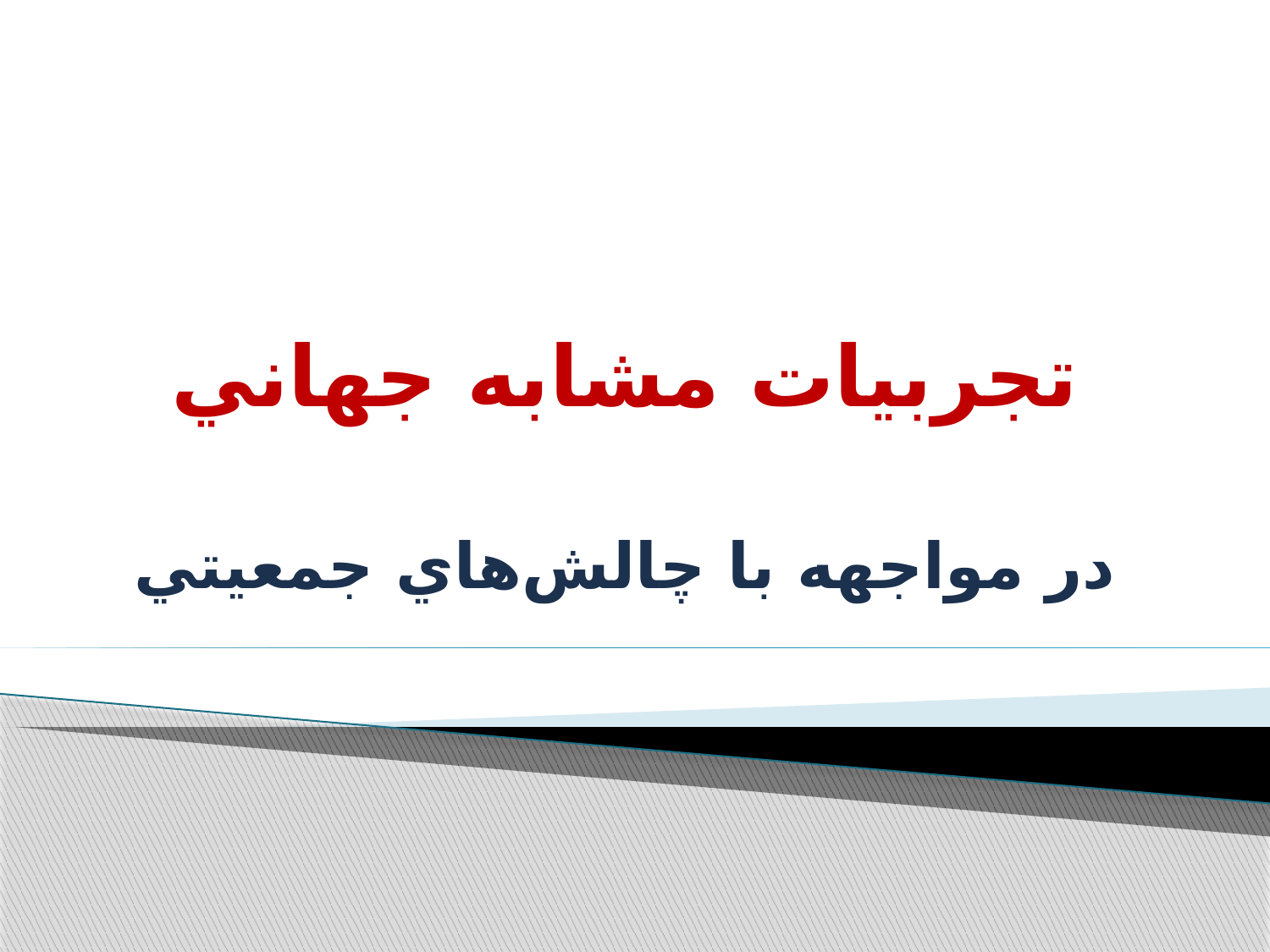

# تجربيات مشابه جهاني در مواجهه با چالش‌هاي جمعيتي